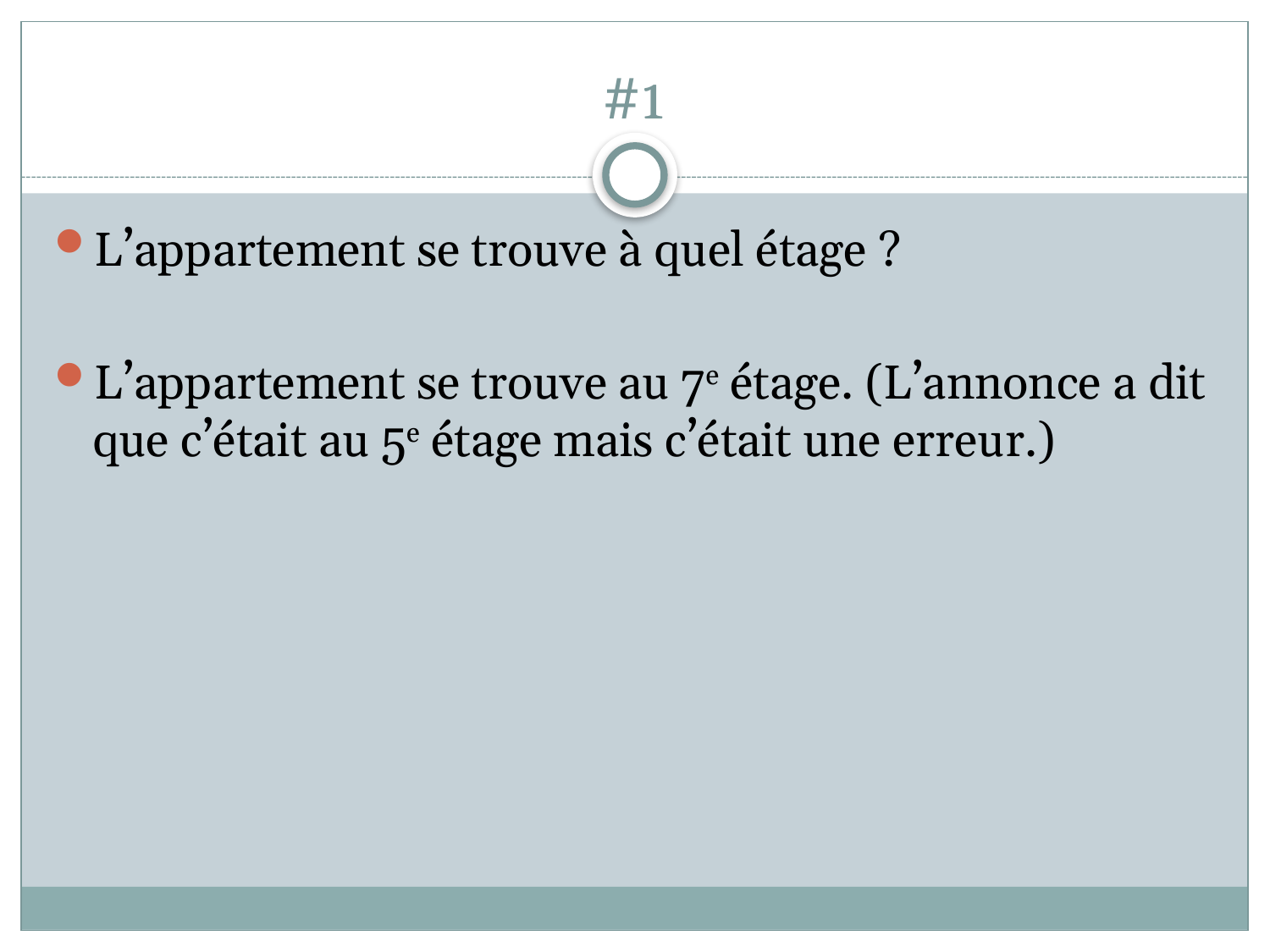

# #1
L’appartement se trouve à quel étage ?

L’appartement se trouve au 7e étage. (L’annonce a dit que c’était au 5e étage mais c’était une erreur.)